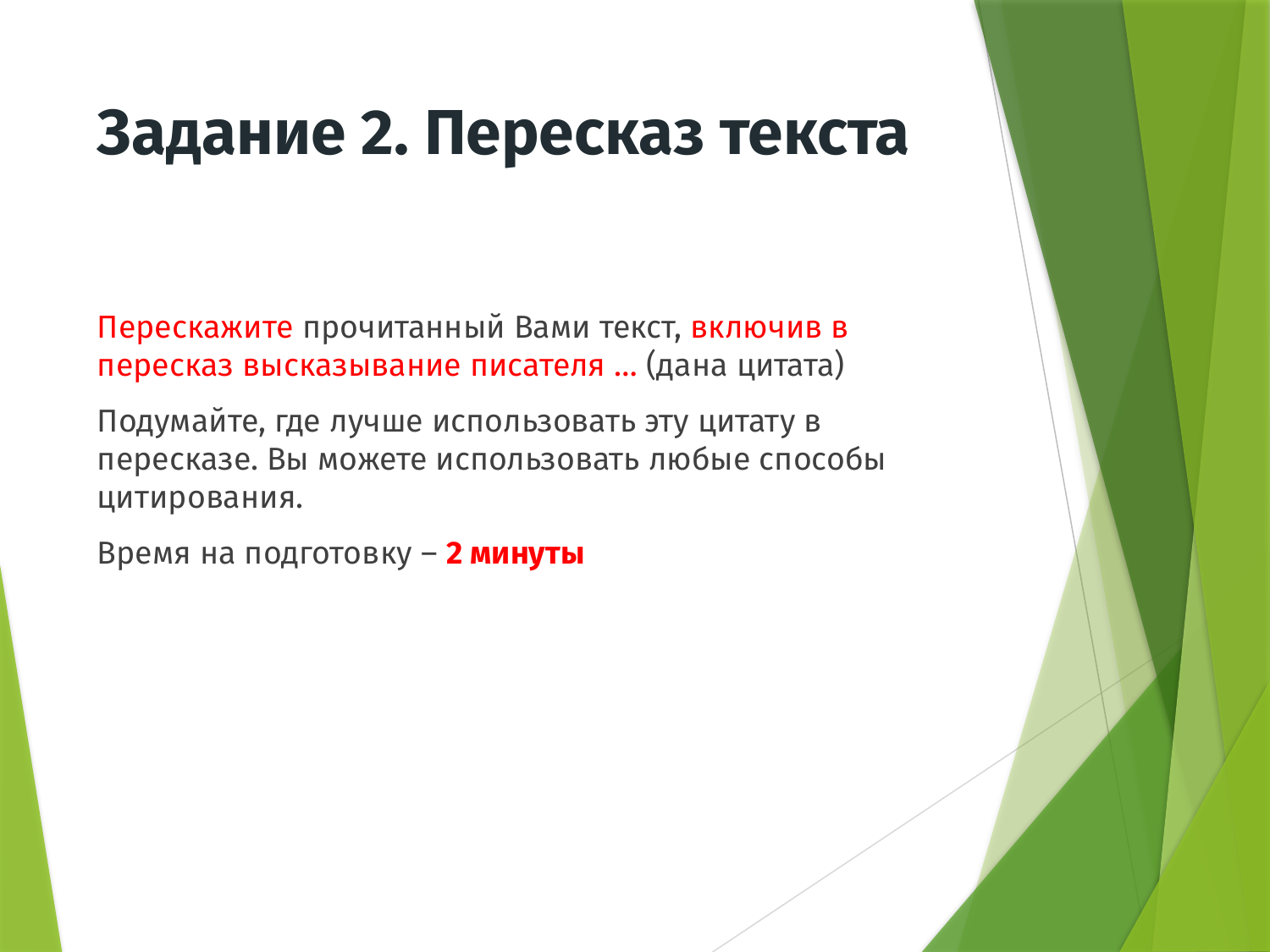

# Задание 2. Пересказ текста
Перескажите прочитанный Вами текст, включив в пересказ высказывание писателя … (дана цитата)
Подумайте, где лучше использовать эту цитату в пересказе. Вы можете использовать любые способы цитирования.
Время на подготовку – 2 минуты